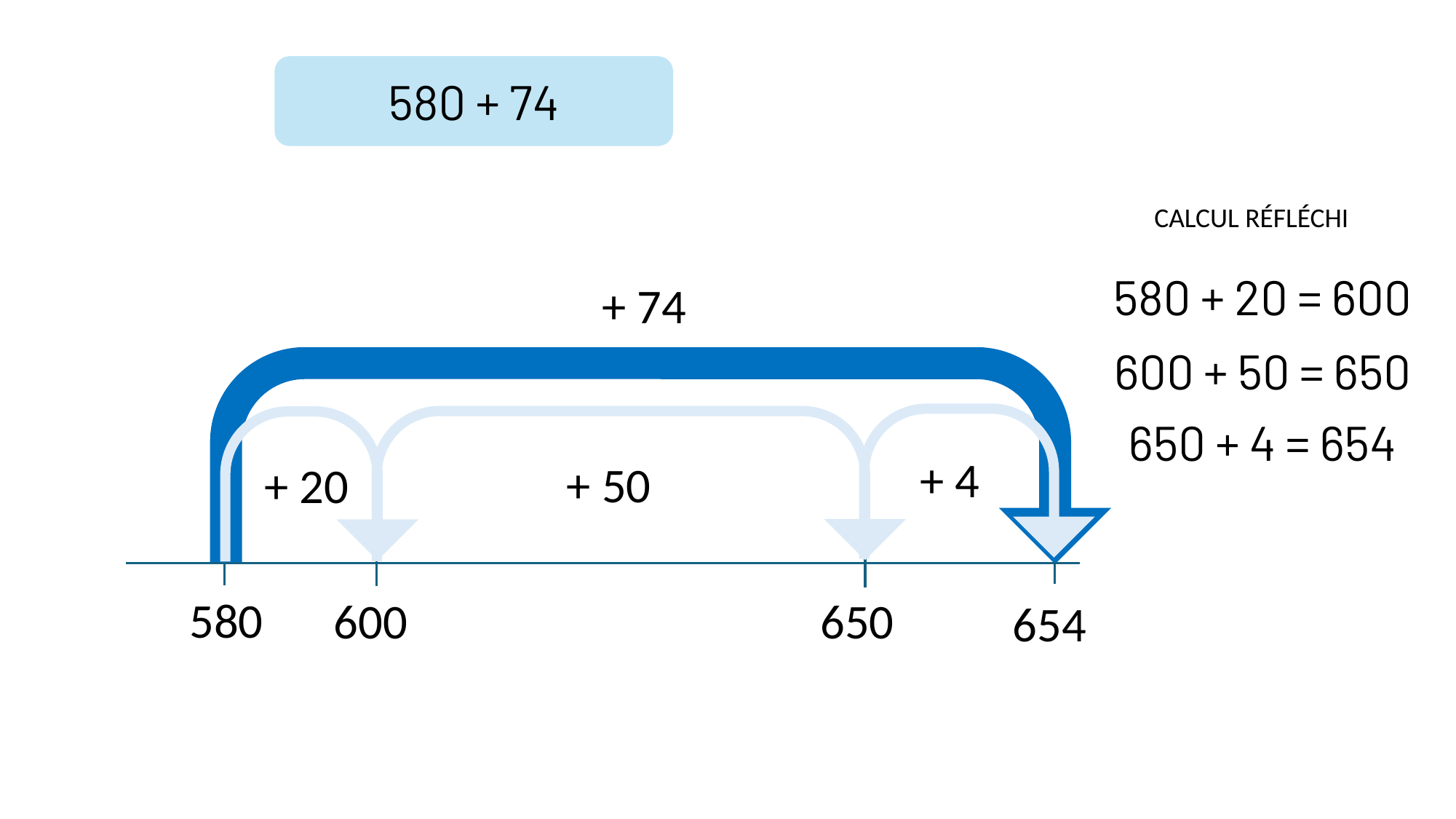

580 + 74
CALCUL RÉFLÉCHI
580 + 20 = 600
 + 74
600 + 50 = 650

650 + 4 = 654

 + 4
 + 50
 + 20
580
650
600
654